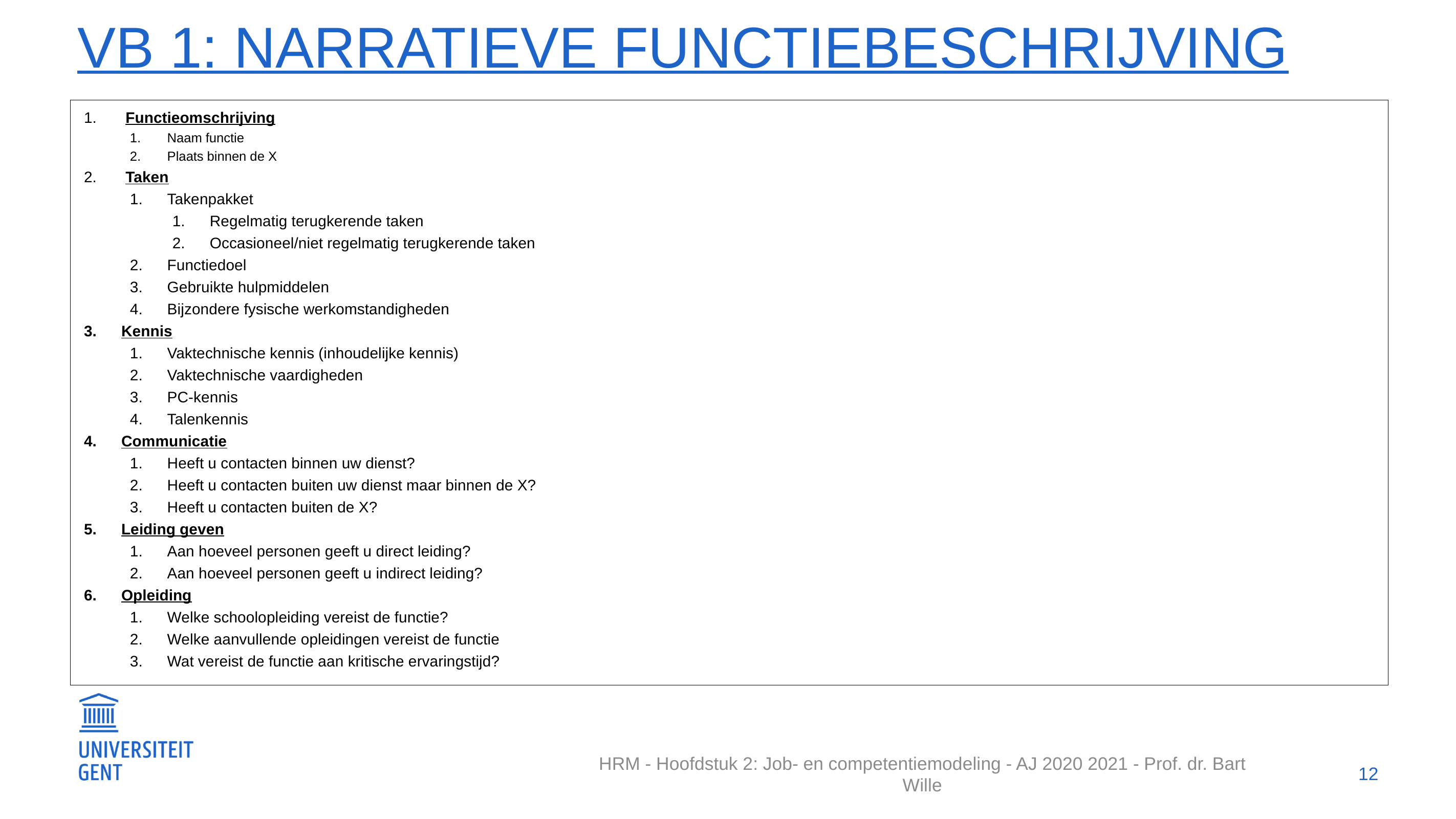

# VB 1: Narratieve functiebeschrijving
 Functieomschrijving
Naam functie
Plaats binnen de X
 Taken
Takenpakket
Regelmatig terugkerende taken
Occasioneel/niet regelmatig terugkerende taken
Functiedoel
Gebruikte hulpmiddelen
Bijzondere fysische werkomstandigheden
Kennis
Vaktechnische kennis (inhoudelijke kennis)
Vaktechnische vaardigheden
PC-kennis
Talenkennis
Communicatie
Heeft u contacten binnen uw dienst?
Heeft u contacten buiten uw dienst maar binnen de X?
Heeft u contacten buiten de X?
Leiding geven
Aan hoeveel personen geeft u direct leiding?
Aan hoeveel personen geeft u indirect leiding?
Opleiding
Welke schoolopleiding vereist de functie?
Welke aanvullende opleidingen vereist de functie
Wat vereist de functie aan kritische ervaringstijd?
12
HRM - Hoofdstuk 2: Job- en competentiemodeling - AJ 2020 2021 - Prof. dr. Bart Wille